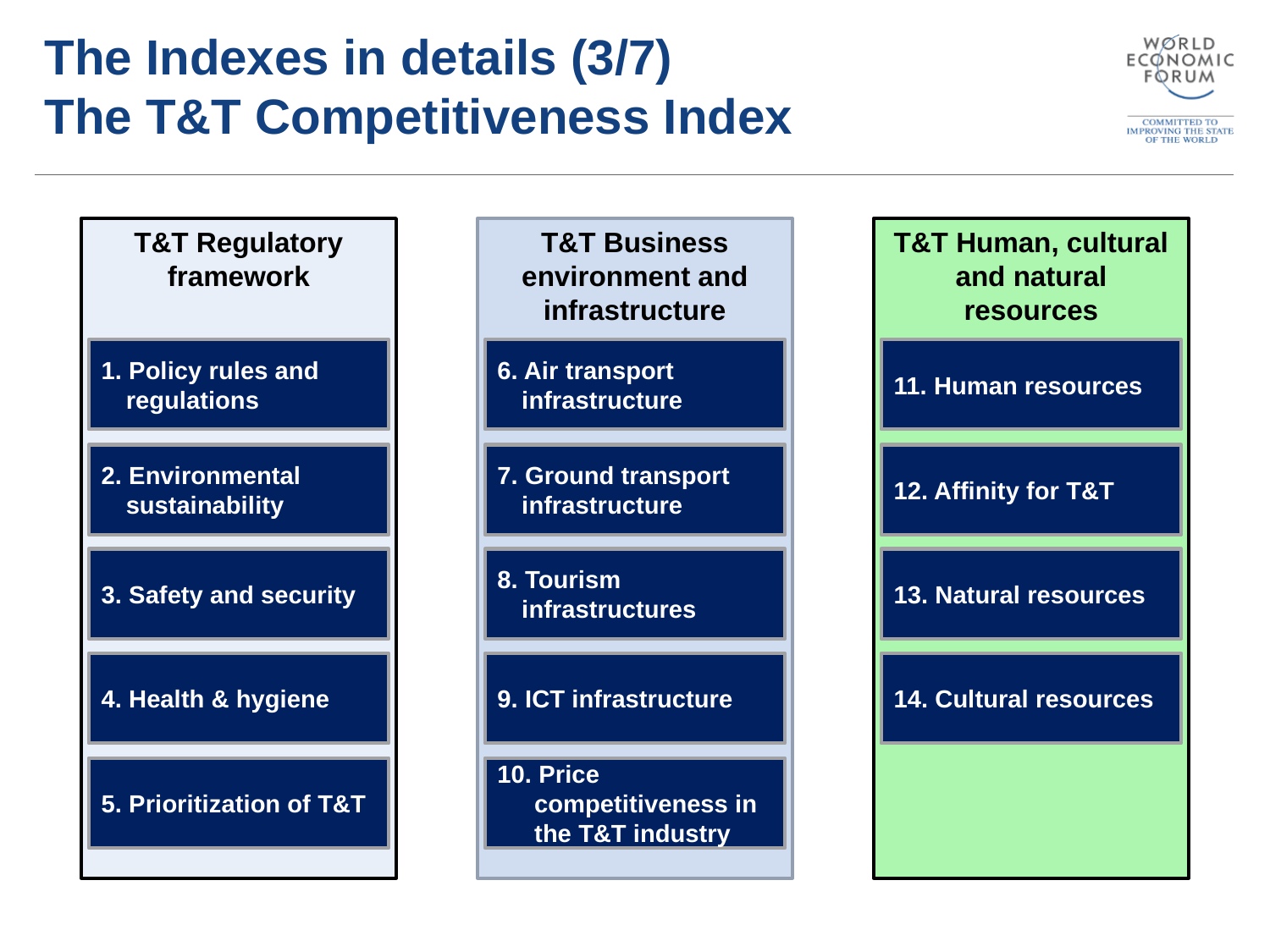

The Indexes in details (3/7)
The T&T Competitiveness Index
T&T Regulatory framework
T&T Business environment and infrastructure
T&T Human, cultural and natural resources
1. Policy rules and regulations
6. Air transport infrastructure
11. Human resources
2. Environmental sustainability
7. Ground transport infrastructure
12. Affinity for T&T
3. Safety and security
8. Tourism infrastructures
13. Natural resources
4. Health & hygiene
9. ICT infrastructure
14. Cultural resources
5. Prioritization of T&T
10. Price competitiveness in the T&T industry